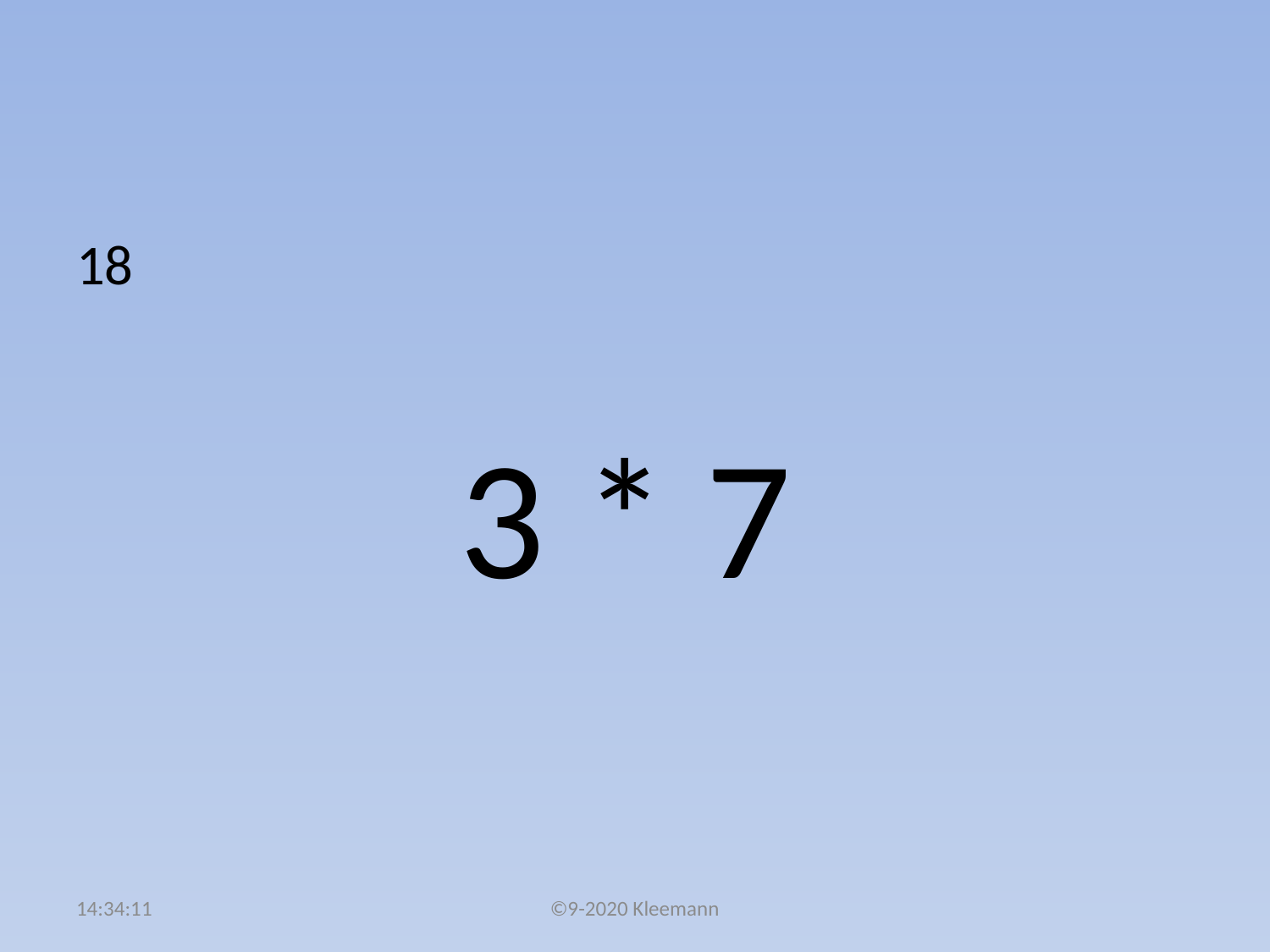

#
18

          3 * 7
14:34:11
©9-2020 Kleemann